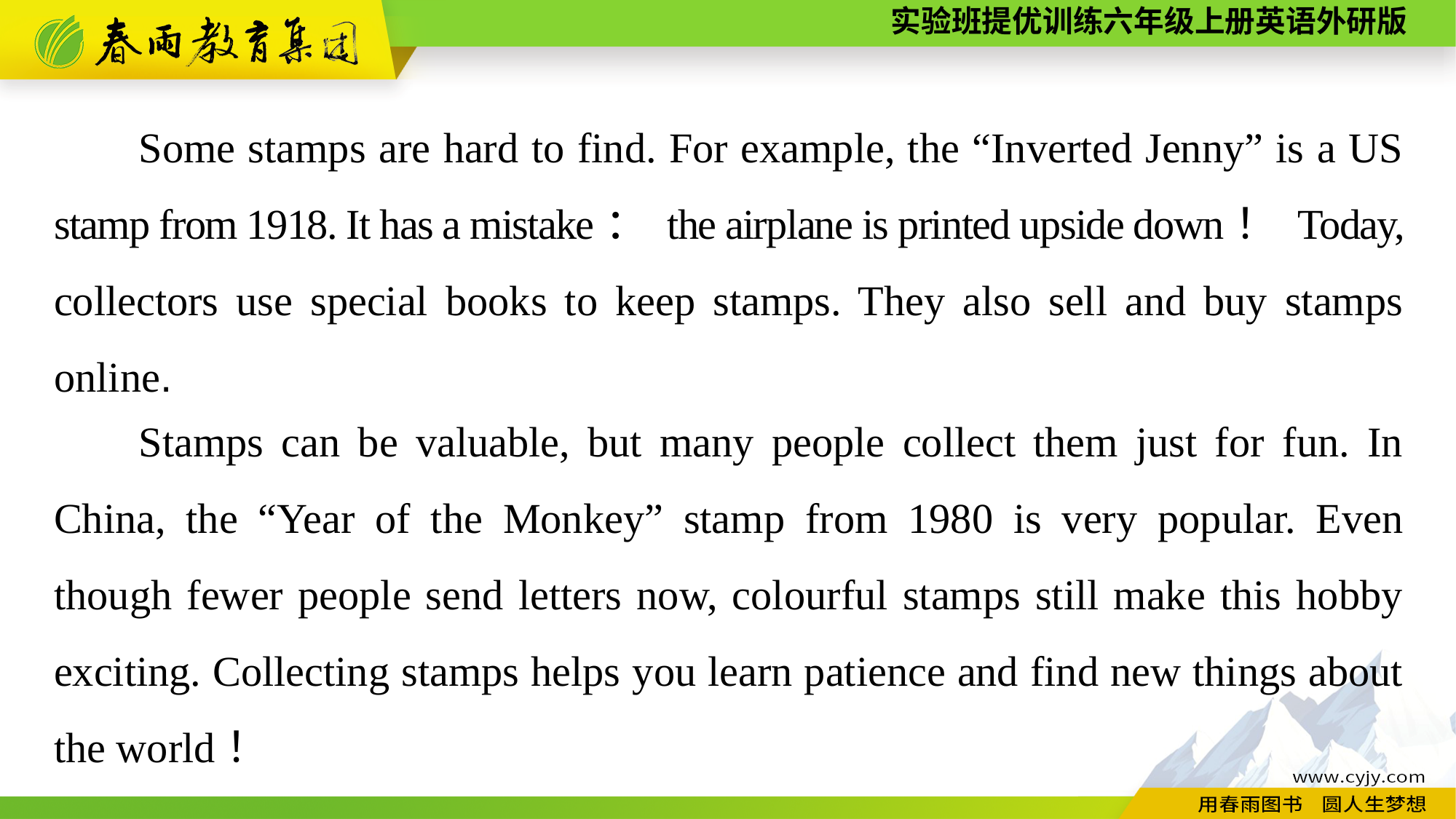

Some stamps are hard to find. For example, the “Inverted Jenny” is a US stamp from 1918. It has a mistake： the airplane is printed upside down！ Today, collectors use special books to keep stamps. They also sell and buy stamps online.
Stamps can be valuable, but many people collect them just for fun. In China, the “Year of the Monkey” stamp from 1980 is very popular. Even though fewer people send letters now, colourful stamps still make this hobby exciting. Collecting stamps helps you learn patience and find new things about the world！